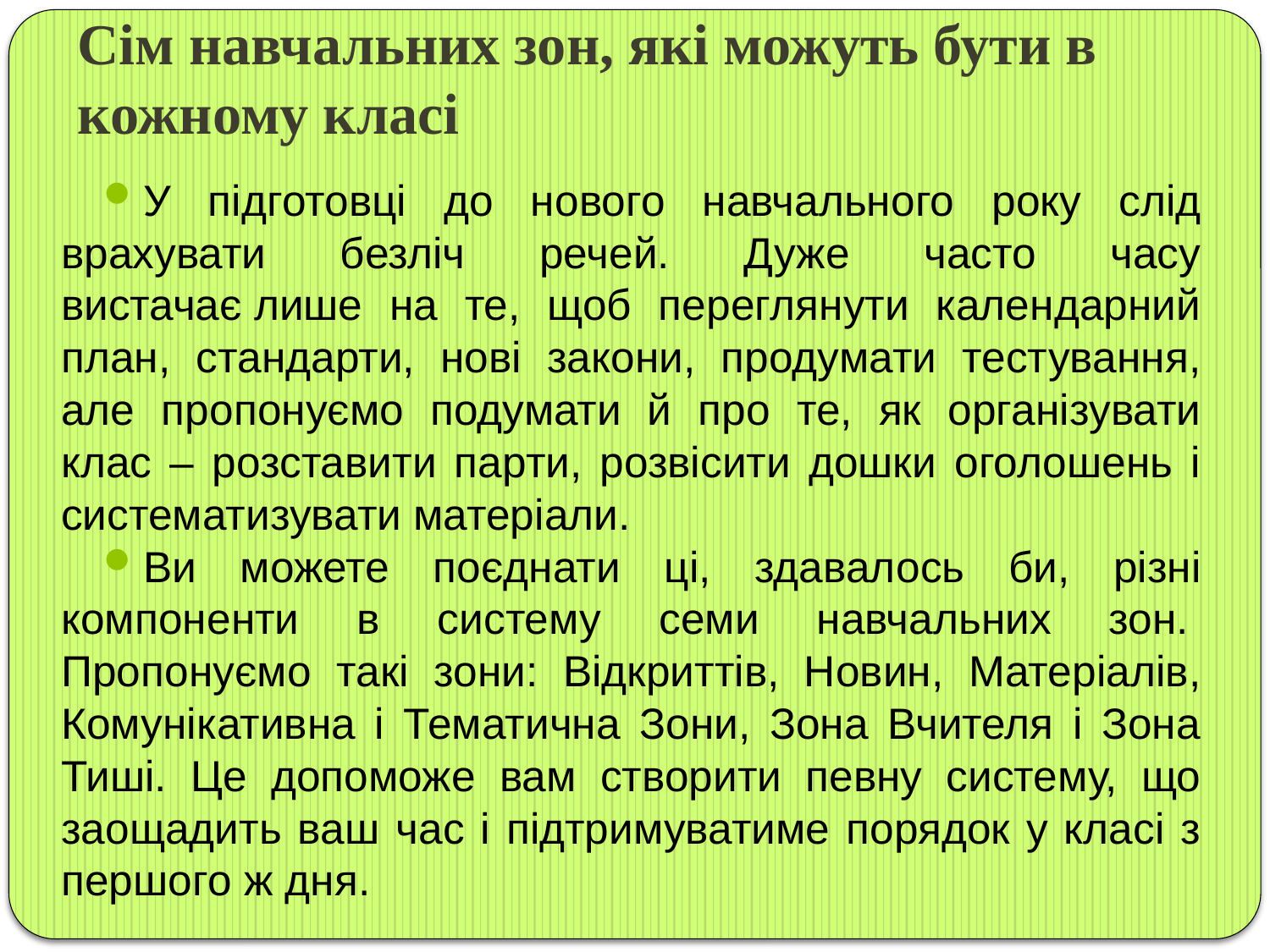

# Сім навчальних зон, які можуть бути в кожному класі
У підготовці до нового навчального року слід врахувати безліч речей. Дуже часто часу вистачає лише на те, щоб переглянути календарний план, стандарти, нові закони, продумати тестування, але пропонуємо подумати й про те, як організувати клас – розставити парти, розвісити дошки оголошень і систематизувати матеріали.
Ви можете поєднати ці, здавалось би, різні компоненти в систему семи навчальних зон.  Пропонуємо такі зони: Відкриттів, Новин, Матеріалів, Комунікативна і Тематична Зони, Зона Вчителя і Зона Тиші. Це допоможе вам створити певну систему, що заощадить ваш час і підтримуватиме порядок у класі з першого ж дня.